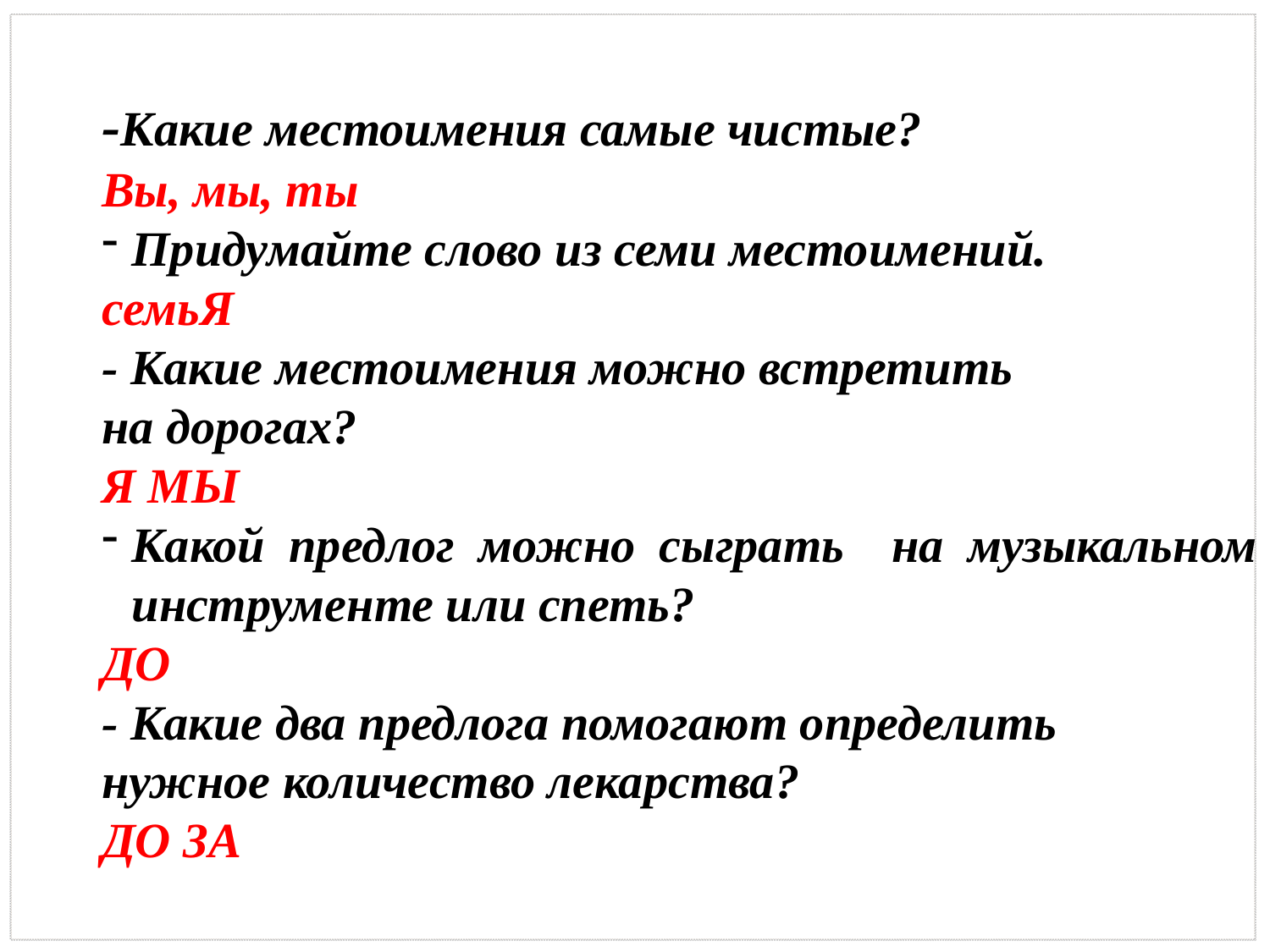

-Какие местоимения самые чистые?
Вы, мы, ты
Придумайте слово из семи местоимений.
семьЯ
- Какие местоимения можно встретить
на дорогах?
Я МЫ
Какой предлог можно сыграть  на музыкальном инструменте или спеть?
ДО
- Какие два предлога помогают определить
нужное количество лекарства?
ДО ЗА